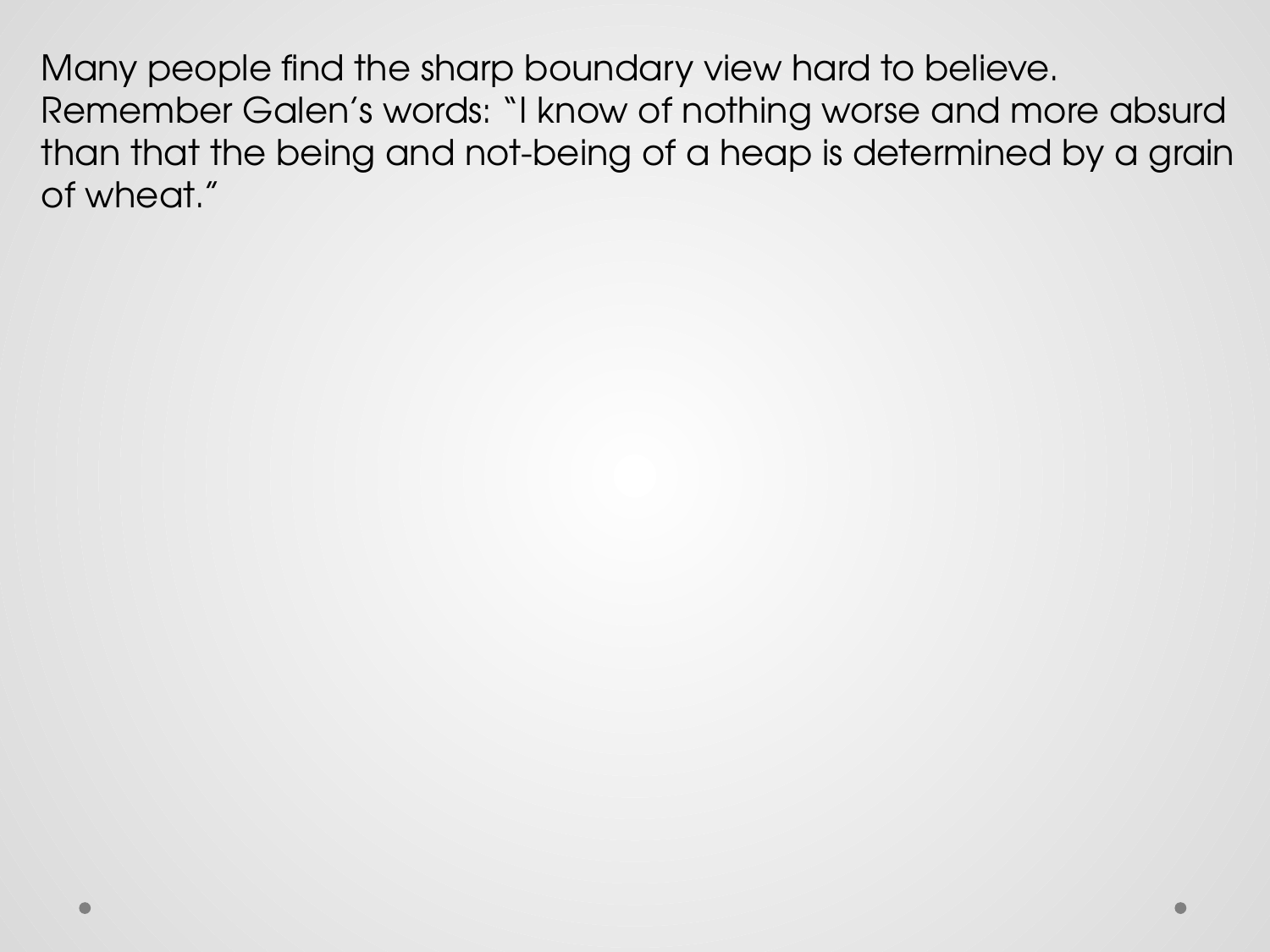

Many people find the sharp boundary view hard to believe. Remember Galen’s words: “I know of nothing worse and more absurd than that the being and not-being of a heap is determined by a grain of wheat.”